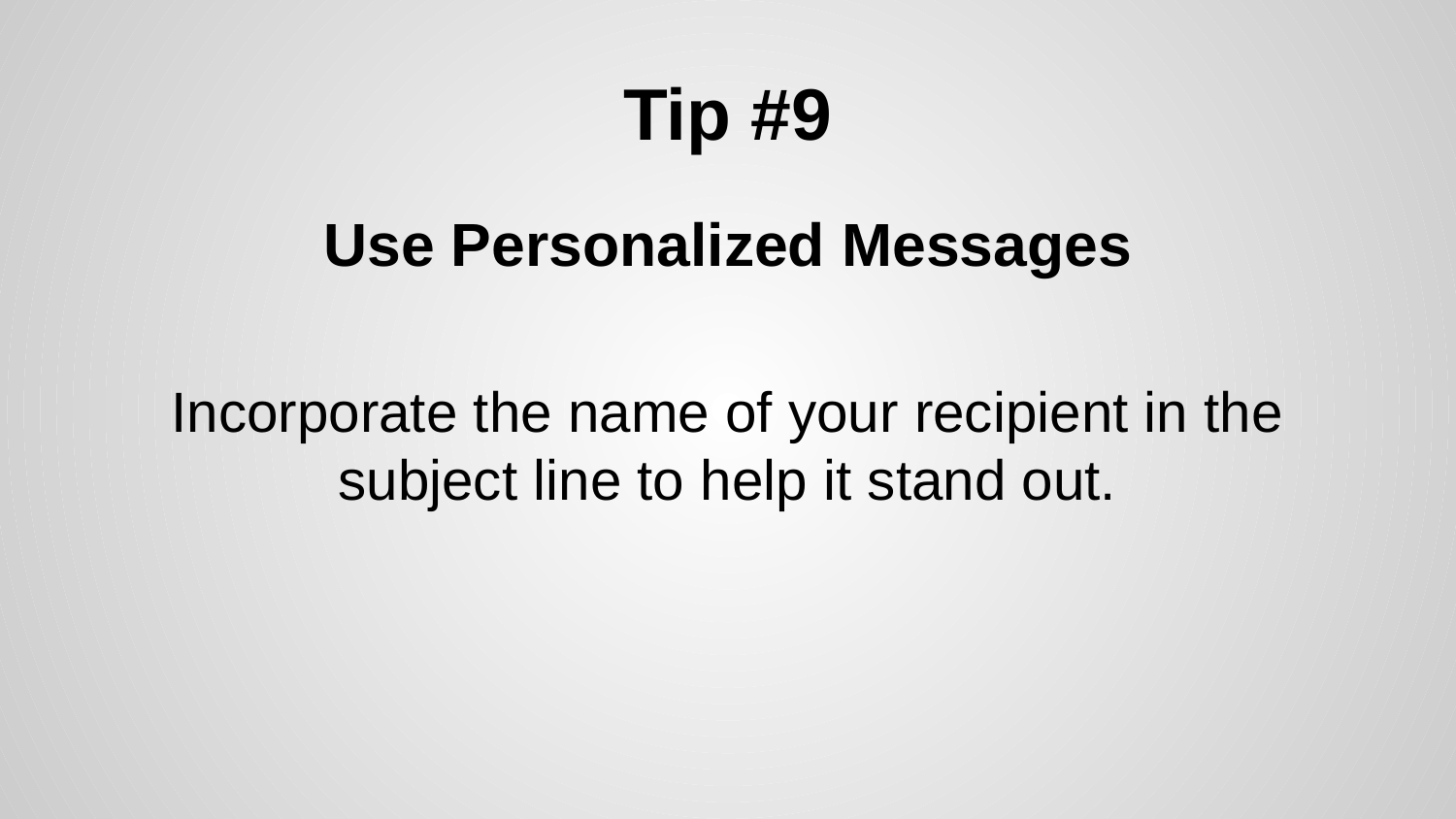

# Tip #9
Use Personalized Messages

Incorporate the name of your recipient in the subject line to help it stand out.

.